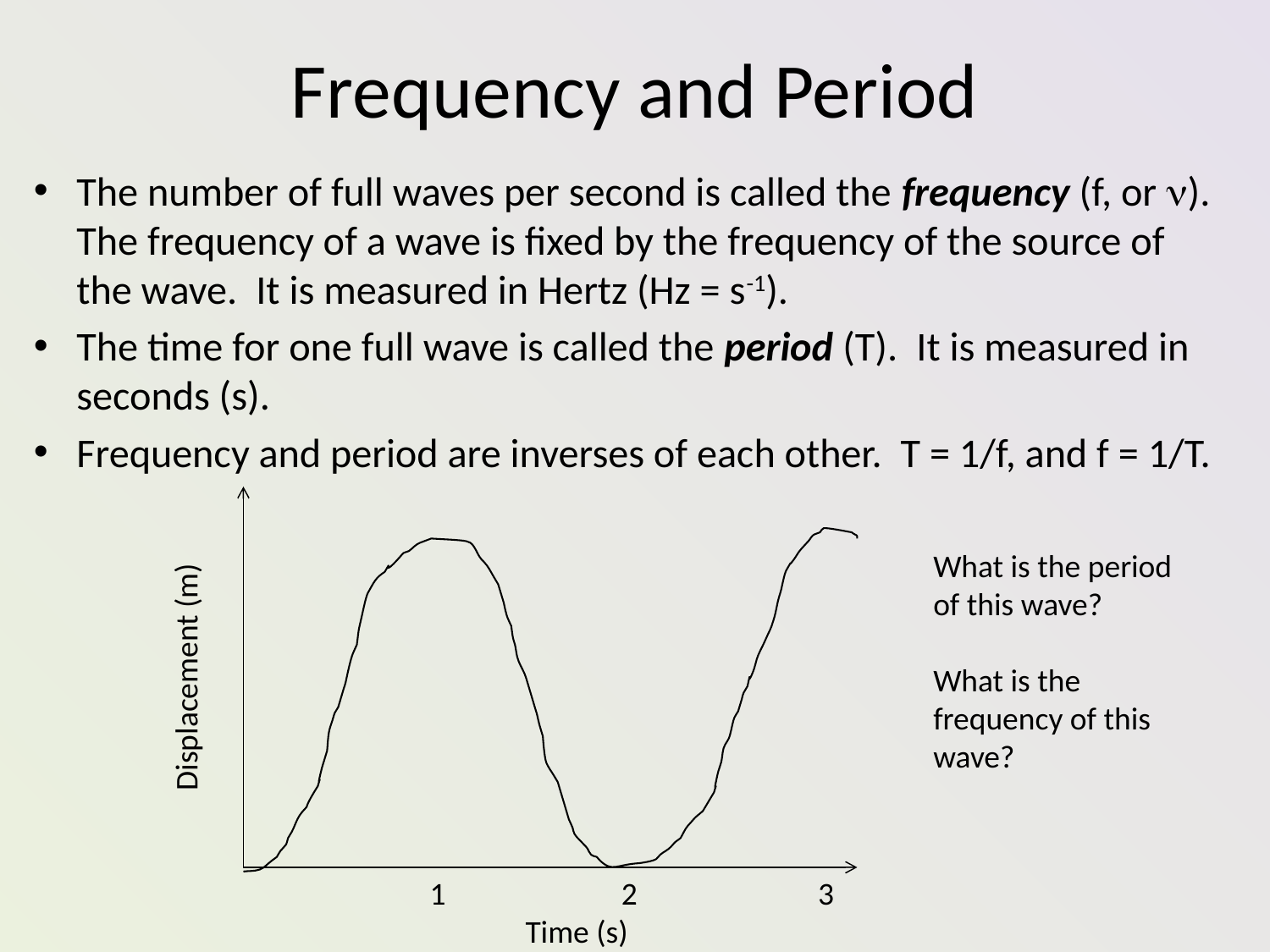

# Frequency and Period
The number of full waves per second is called the frequency (f, or ν).  The frequency of a wave is fixed by the frequency of the source of the wave.  It is measured in Hertz (Hz = s-1).
The time for one full wave is called the period (T).  It is measured in seconds (s).
Frequency and period are inverses of each other.  T = 1/f, and f = 1/T.

What is the period of this wave?

What is the frequency of this wave?
Displacement (m)
	        1	                 2	         3
Time (s)